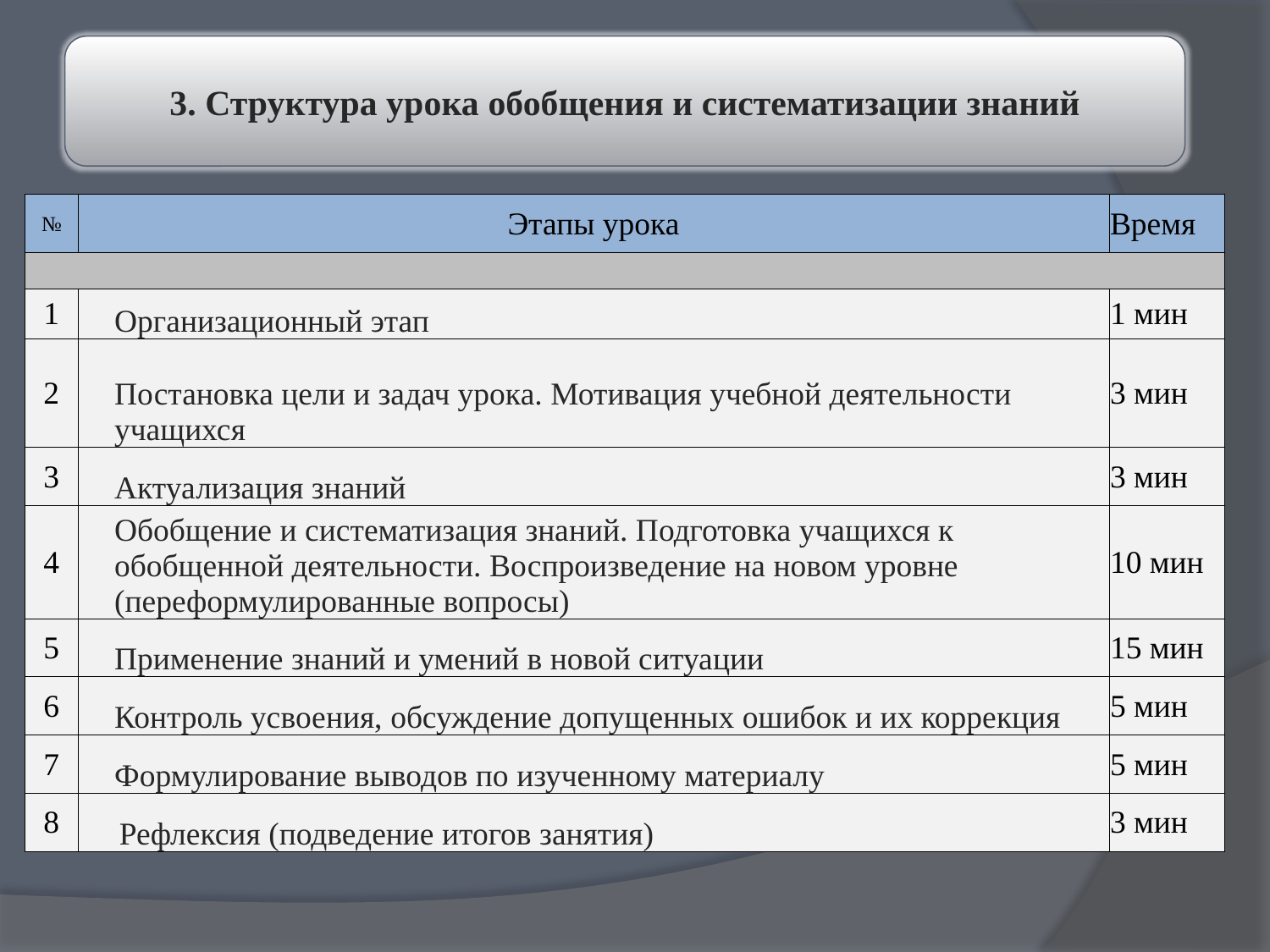

3. Структура урока обобщения и систематизации знаний
| № | Этапы урока | Время |
| --- | --- | --- |
|  |  |  |
| 1 | Организационный этап | 1 мин |
| 2 | Постановка цели и задач урока. Мотивация учебной деятельности учащихся | 3 мин |
| 3 | Актуализация знаний | 3 мин |
| 4 | Обобщение и систематизация знаний. Подготовка учащихся к обобщенной деятельности. Воспроизведение на новом уровне (переформулированные вопросы) | 10 мин |
| 5 | Применение знаний и умений в новой ситуации | 15 мин |
| 6 | Контроль усвоения, обсуждение допущенных ошибок и их коррекция | 5 мин |
| 7 | Формулирование выводов по изученному материалу | 5 мин |
| 8 | Рефлексия (подведение итогов занятия) | 3 мин |